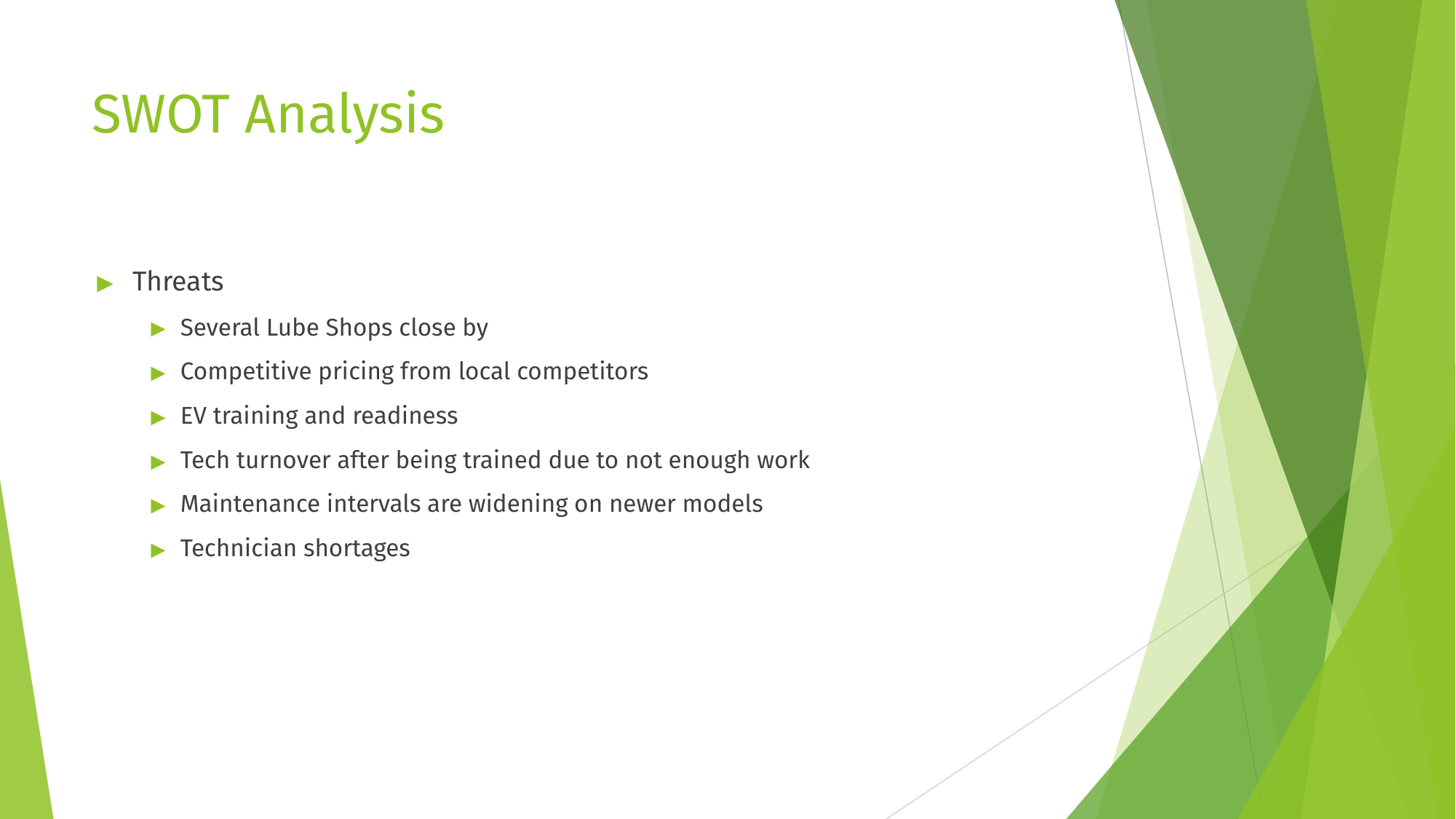

# SWOT Analysis
Threats
Several Lube Shops close by
Competitive pricing from local competitors
EV training and readiness
Tech turnover after being trained due to not enough work
Maintenance intervals are widening on newer models
Technician shortages